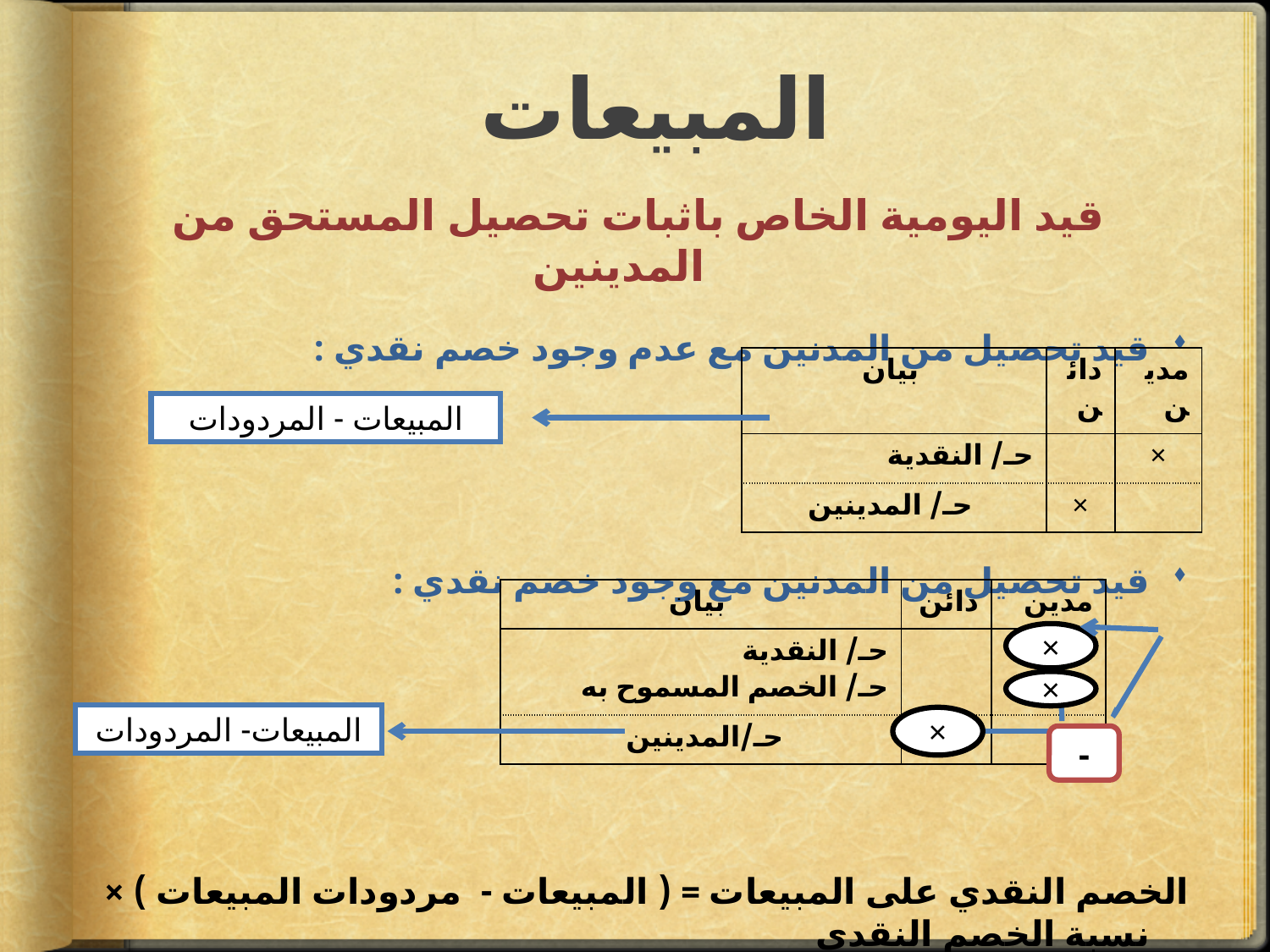

# المبيعات
قيد اليومية الخاص باثبات تحصيل المستحق من المدينين
قيد تحصيل من المدنين مع عدم وجود خصم نقدي :

قيد تحصيل من المدنين مع وجود خصم نقدي :

الخصم النقدي على المبيعات = ( المبيعات -  مردودات المبيعات ) × نسبة الخصم النقدي
| بيان | دائن | مدين |
| --- | --- | --- |
| حـ/ النقدية |  | × |
| حـ/ المدينين | × |  |
المبيعات - المردودات
| بيان | دائن | مدين |
| --- | --- | --- |
| حـ/ النقدية حـ/ الخصم المسموح به |  |  |
| حـ/المدينين |  |  |
×

×
المبيعات- المردودات
×
-